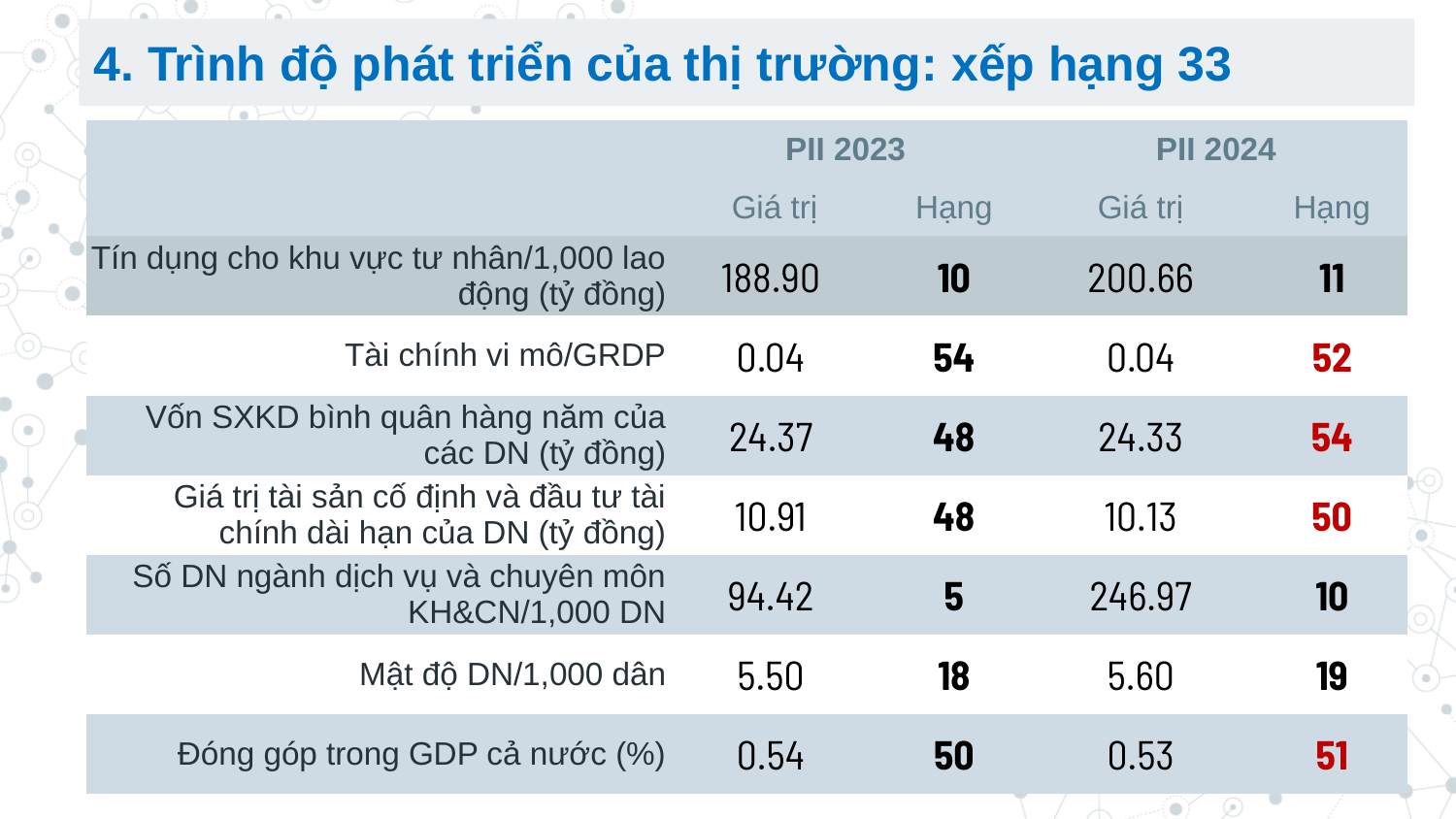

4. Trình độ phát triển của thị trường: xếp hạng 33
|  | PII 2023 |  | PII 2024 |  |
| --- | --- | --- | --- | --- |
|  | Giá trị | Hạng | Giá trị | Hạng |
| Tín dụng cho khu vực tư nhân/1,000 lao động (tỷ đồng) | 188.90 | 10 | 200.66 | 11 |
| Tài chính vi mô/GRDP | 0.04 | 54 | 0.04 | 52 |
| Vốn SXKD bình quân hàng năm của các DN (tỷ đồng) | 24.37 | 48 | 24.33 | 54 |
| Giá trị tài sản cố định và đầu tư tài chính dài hạn của DN (tỷ đồng) | 10.91 | 48 | 10.13 | 50 |
| Số DN ngành dịch vụ và chuyên môn KH&CN/1,000 DN | 94.42 | 5 | 246.97 | 10 |
| Mật độ DN/1,000 dân | 5.50 | 18 | 5.60 | 19 |
| Đóng góp trong GDP cả nước (%) | 0.54 | 50 | 0.53 | 51 |